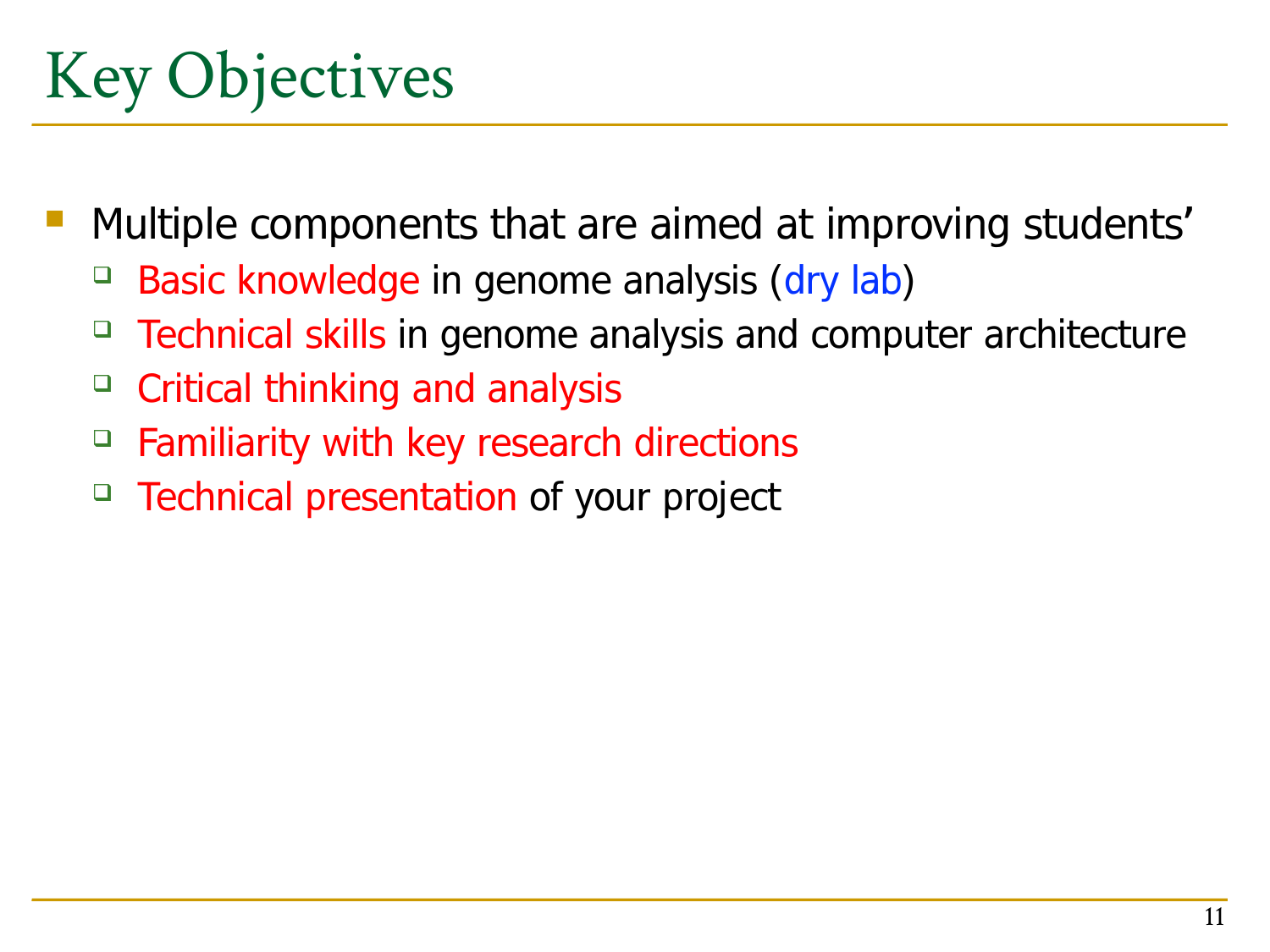

# Key Objectives
Multiple components that are aimed at improving students’
Basic knowledge in genome analysis (dry lab)
Technical skills in genome analysis and computer architecture
Critical thinking and analysis
Familiarity with key research directions
Technical presentation of your project
11